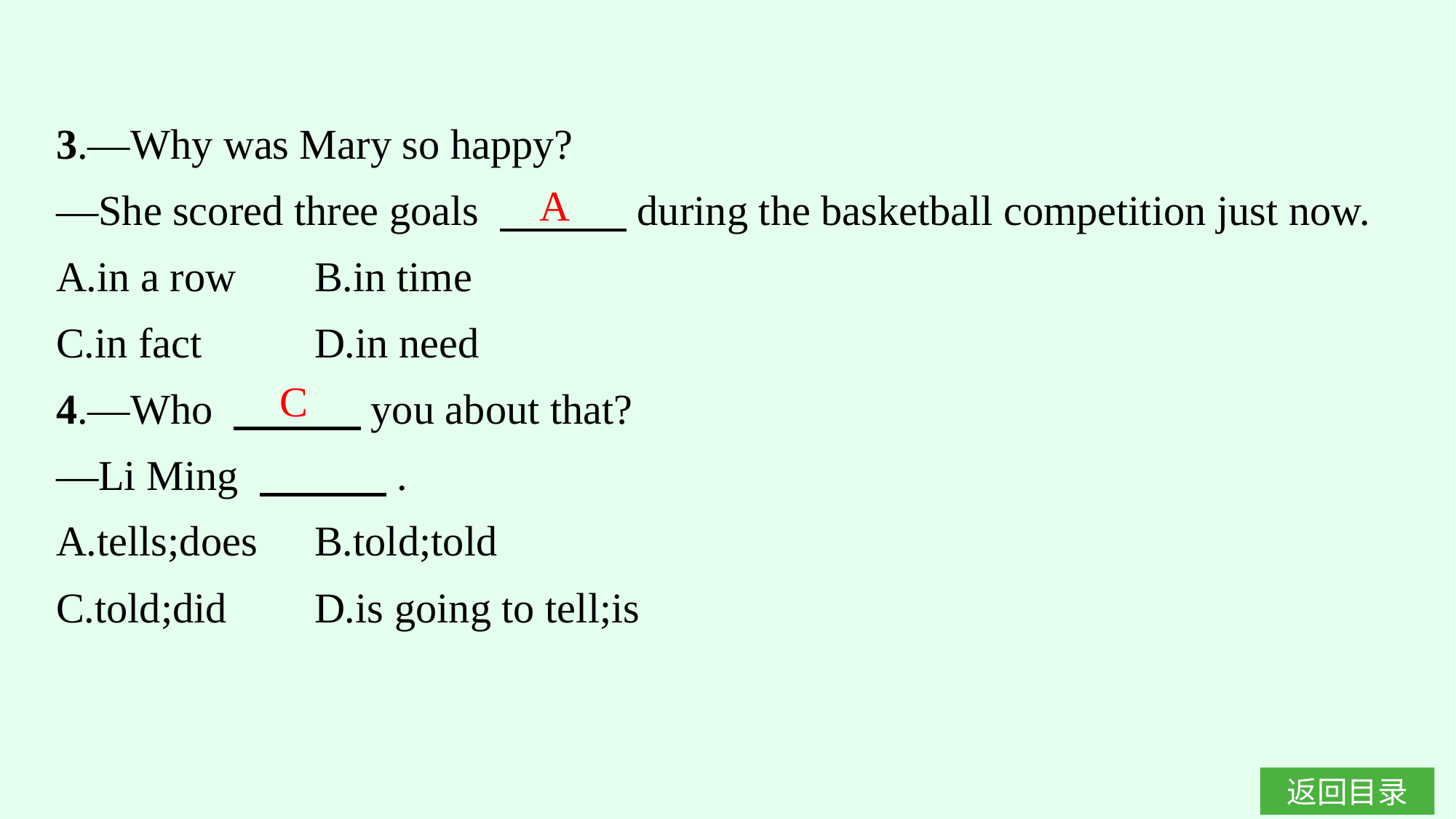

3.—Why was Mary so happy?
—She scored three goals 　　　during the basketball competition just now.
A.in a row	B.in time
C.in fact	D.in need
4.—Who 　　　you about that?
—Li Ming 　　　.
A.tells;does	B.told;told
C.told;did	D.is going to tell;is
A
C